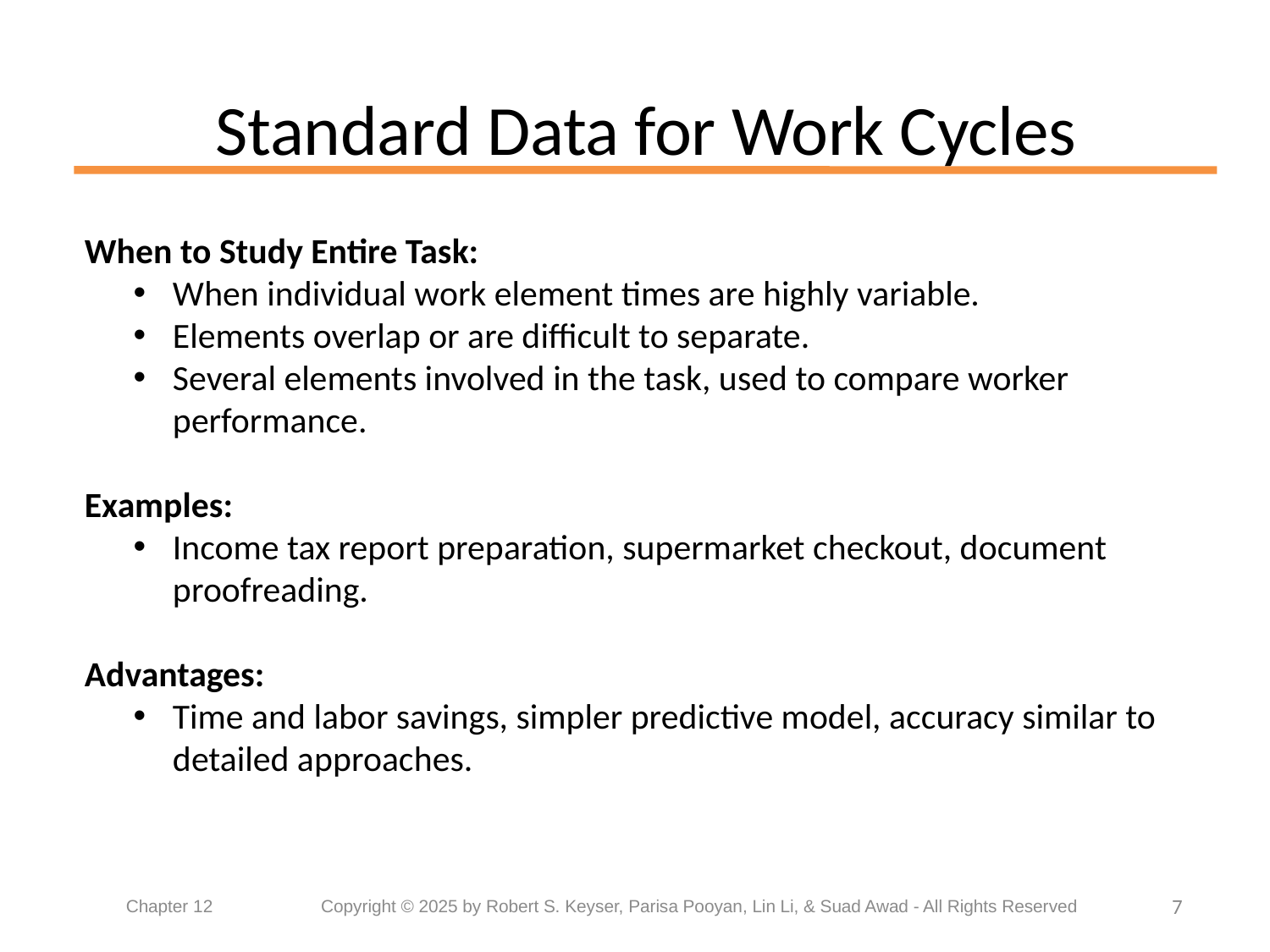

# Standard Data for Work Cycles

When to Study Entire Task:
When individual work element times are highly variable.
Elements overlap or are difficult to separate.
Several elements involved in the task, used to compare worker performance.

Examples:
Income tax report preparation, supermarket checkout, document proofreading.

Advantages:
Time and labor savings, simpler predictive model, accuracy similar to detailed approaches.
7
Chapter 12	              Copyright © 2025 by Robert S. Keyser, Parisa Pooyan, Lin Li, & Suad Awad - All Rights Reserved